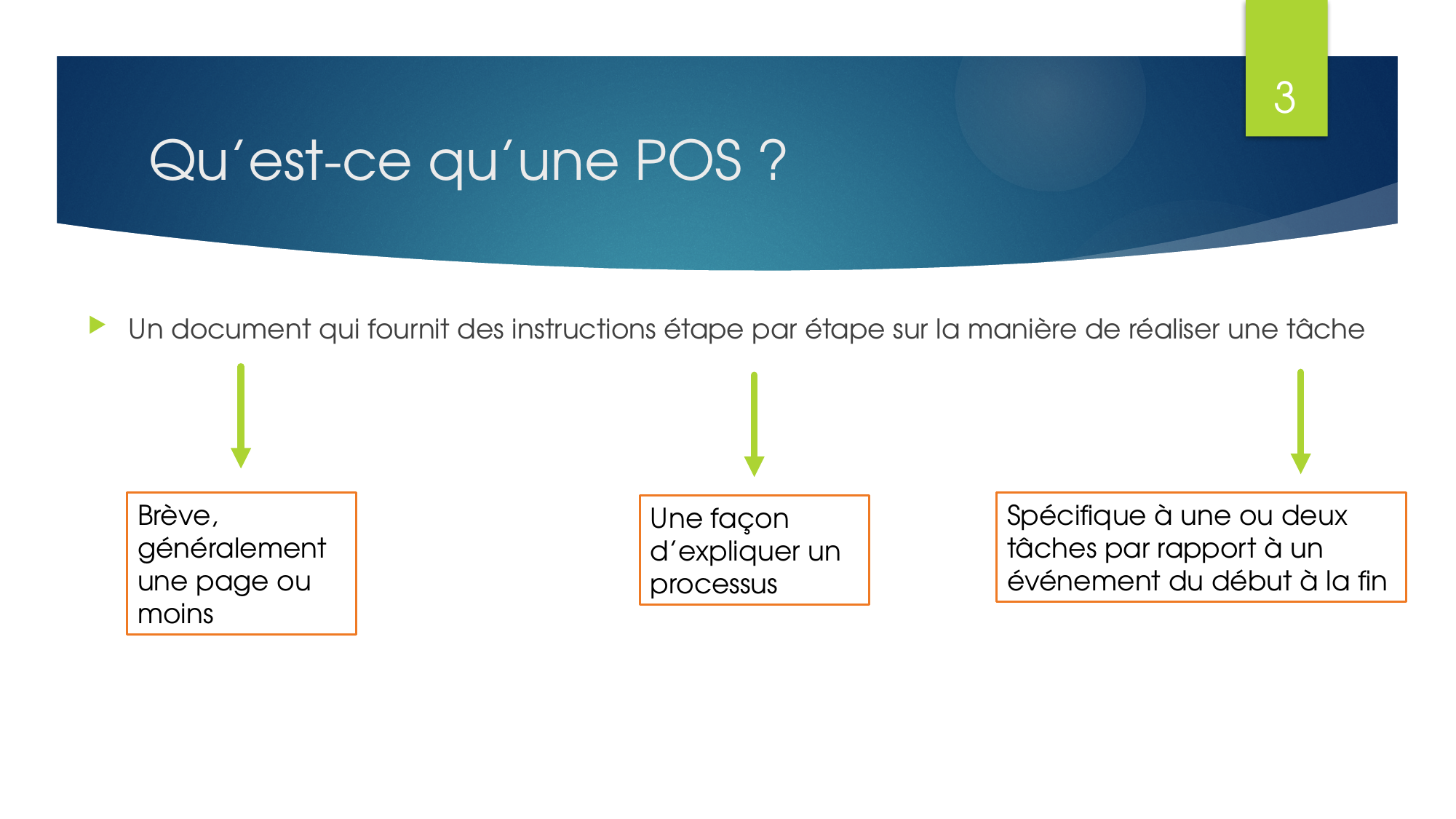

3
# Qu’est-ce qu’une POS ?
Un document qui fournit des instructions étape par étape sur la manière de réaliser une tâche
Brève, généralement une page ou moins
Spécifique à une ou deux tâches par rapport à un événement du début à la fin
Une façon d’expliquer un processus